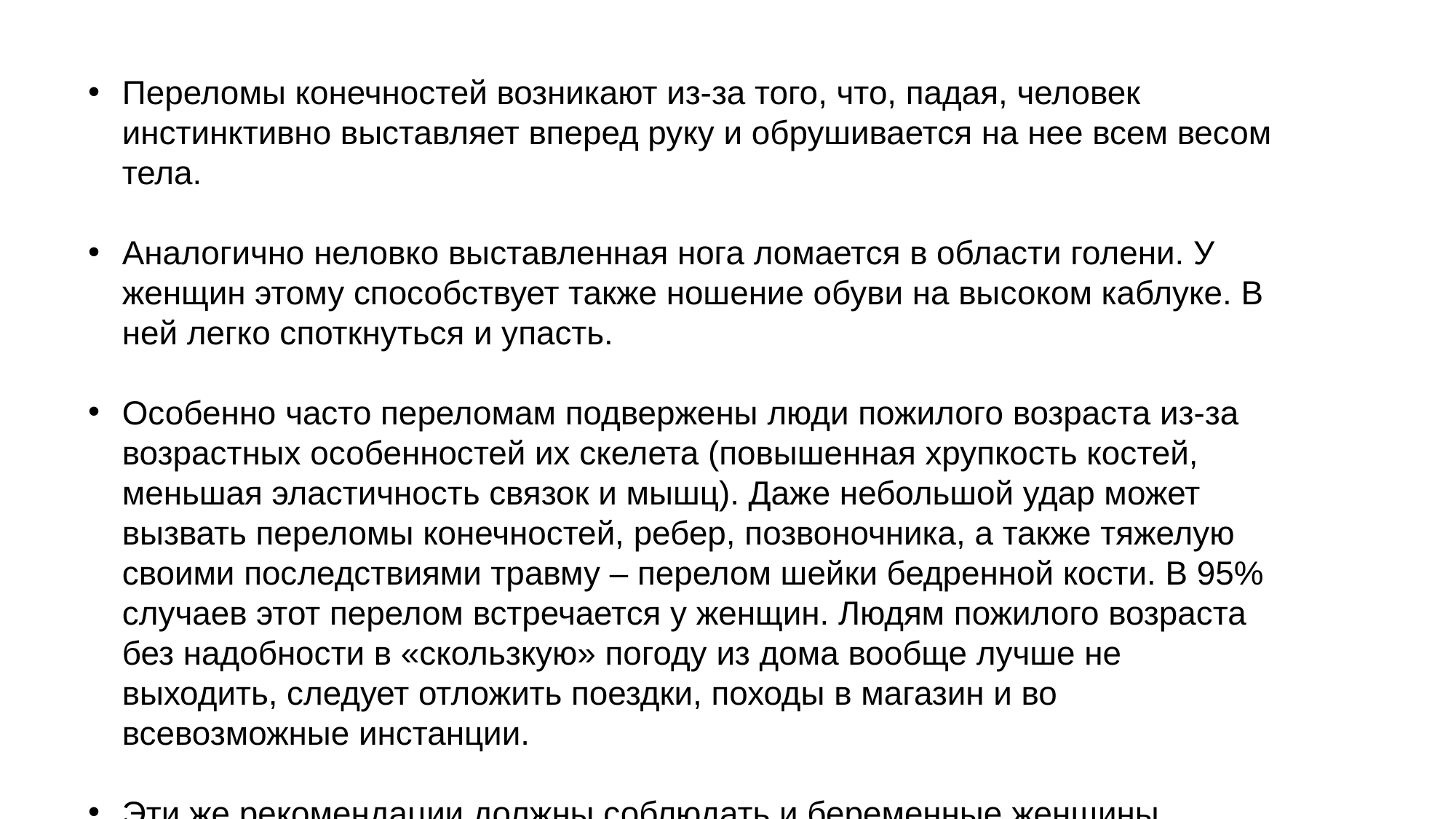

Переломы конечностей возникают из-за того, что, падая, человек инстинктивно выставляет вперед руку и обрушивается на нее всем весом тела.

Аналогично неловко выставленная нога ломается в области голени. У женщин этому способствует также ношение обуви на высоком каблуке. В ней легко споткнуться и упасть.

Особенно часто переломам подвержены люди пожилого возраста из-за возрастных особенностей их скелета (повышенная хрупкость костей, меньшая эластичность связок и мышц). Даже небольшой удар может вызвать переломы конечностей, ребер, позвоночника, а также тяжелую своими последствиями травму – перелом шейки бедренной кости. В 95% случаев этот перелом встречается у женщин. Людям пожилого возраста без надобности в «скользкую» погоду из дома вообще лучше не выходить, следует отложить поездки, походы в магазин и во всевозможные инстанции.

Эти же рекомендации должны соблюдать и беременные женщины.